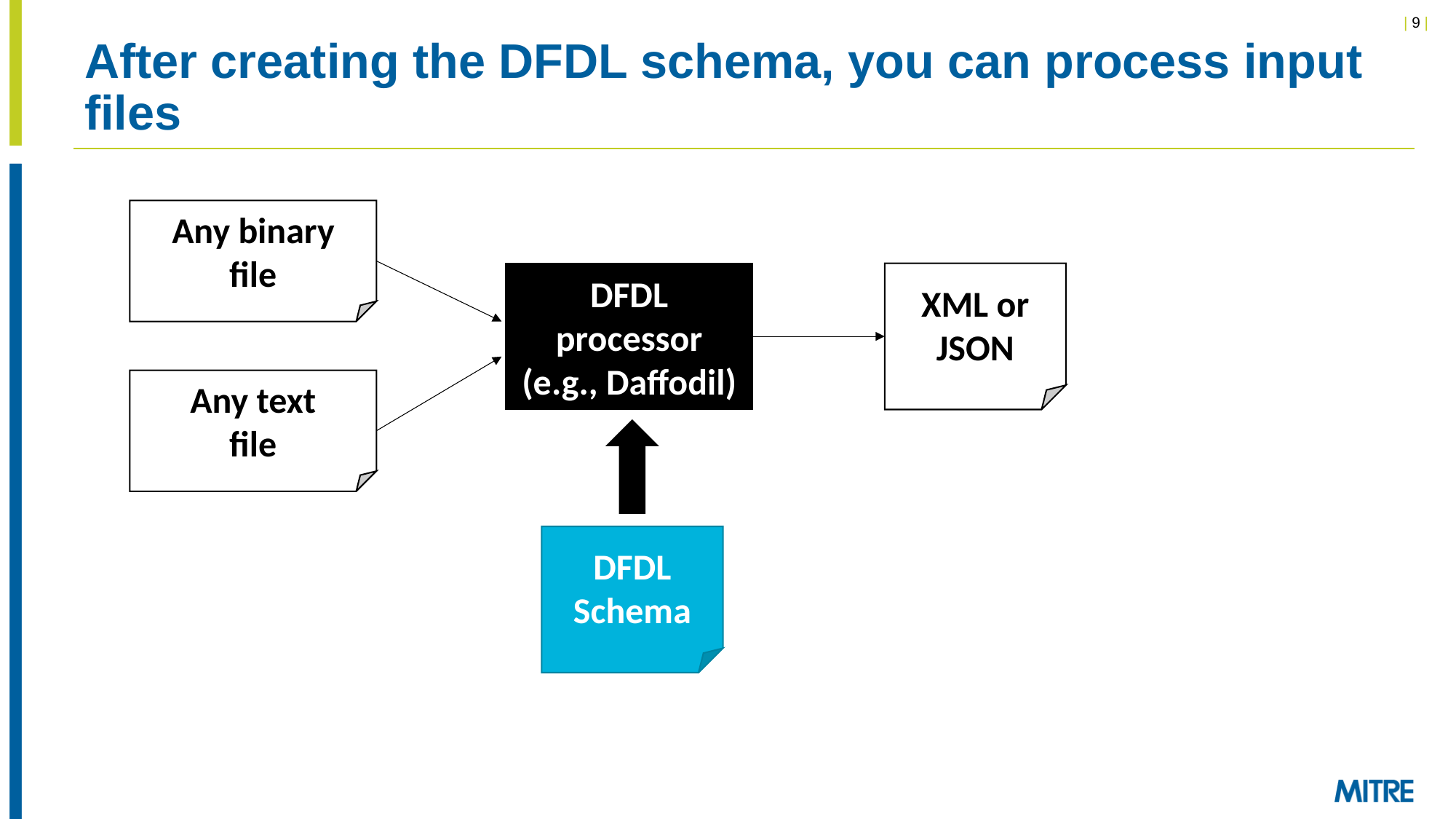

# After creating the DFDL schema, you can process input files
Any binary
file
DFDL processor
(e.g., Daffodil)
XML or JSON
Any text
file

DFDL
Schema